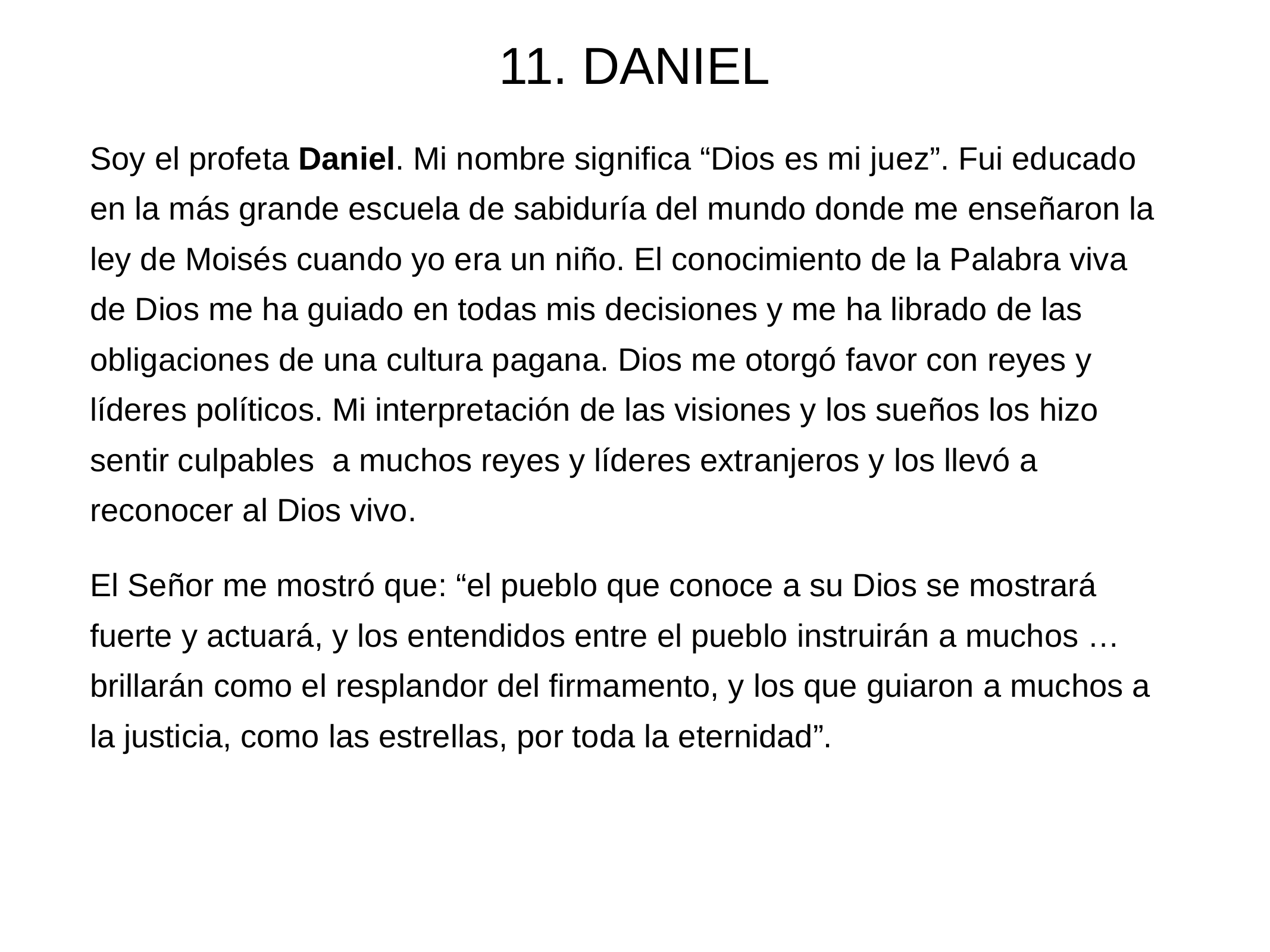

11. DANIEL
Soy el profeta Daniel. Mi nombre significa “Dios es mi juez”. Fui educado en la más grande escuela de sabiduría del mundo donde me enseñaron la ley de Moisés cuando yo era un niño. El conocimiento de la Palabra viva de Dios me ha guiado en todas mis decisiones y me ha librado de las obligaciones de una cultura pagana. Dios me otorgó favor con reyes y líderes políticos. Mi interpretación de las visiones y los sueños los hizo sentir culpables  a muchos reyes y líderes extranjeros y los llevó a reconocer al Dios vivo.
El Señor me mostró que: “el pueblo que conoce a su Dios se mostrará fuerte y actuará, y los entendidos entre el pueblo instruirán a muchos …brillarán como el resplandor del firmamento, y los que guiaron a muchos a la justicia, como las estrellas, por toda la eternidad”.